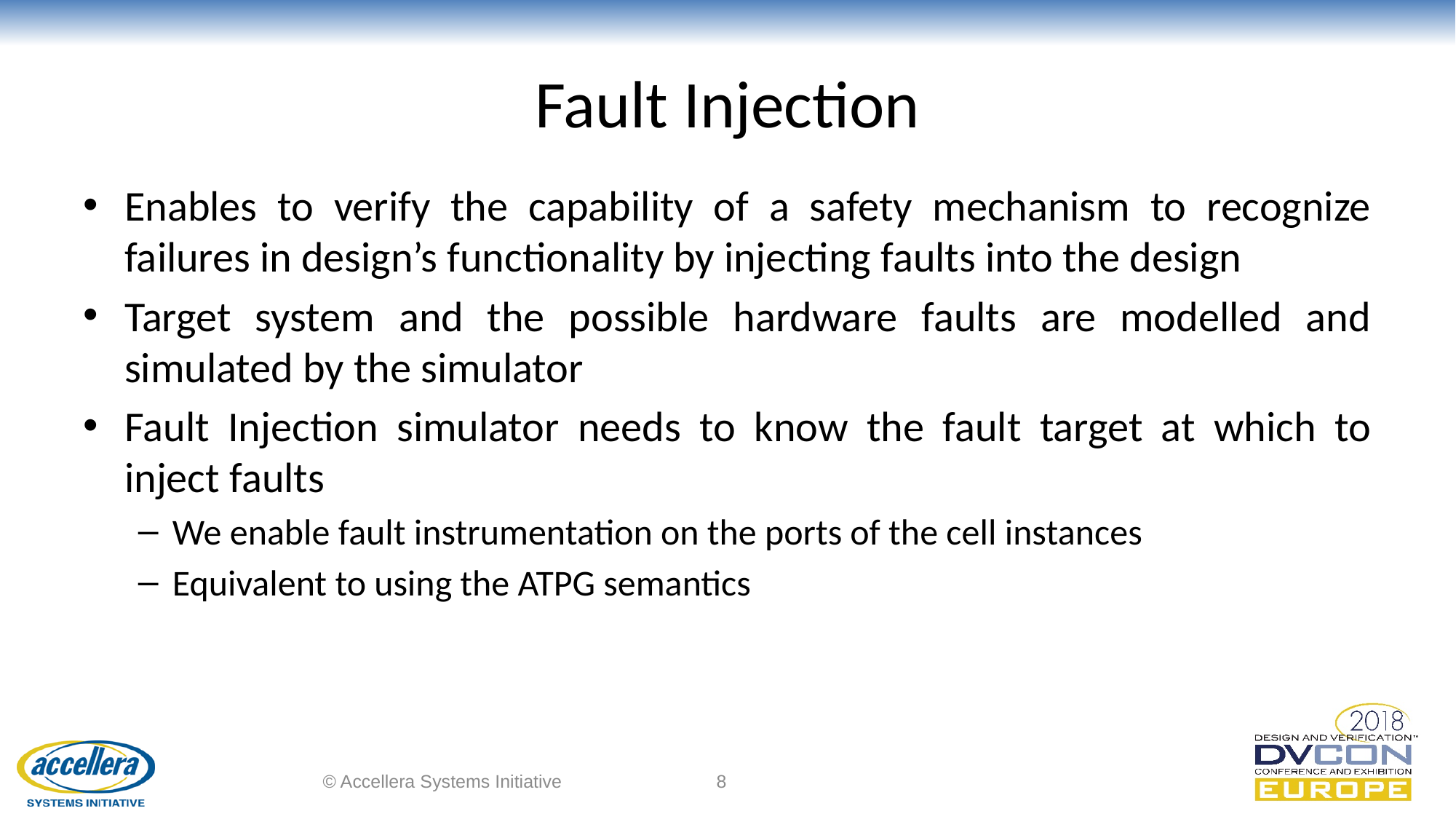

# Fault Injection
Enables to verify the capability of a safety mechanism to recognize failures in design’s functionality by injecting faults into the design
Target system and the possible hardware faults are modelled and simulated by the simulator
Fault Injection simulator needs to know the fault target at which to inject faults
We enable fault instrumentation on the ports of the cell instances
Equivalent to using the ATPG semantics
© Accellera Systems Initiative
8